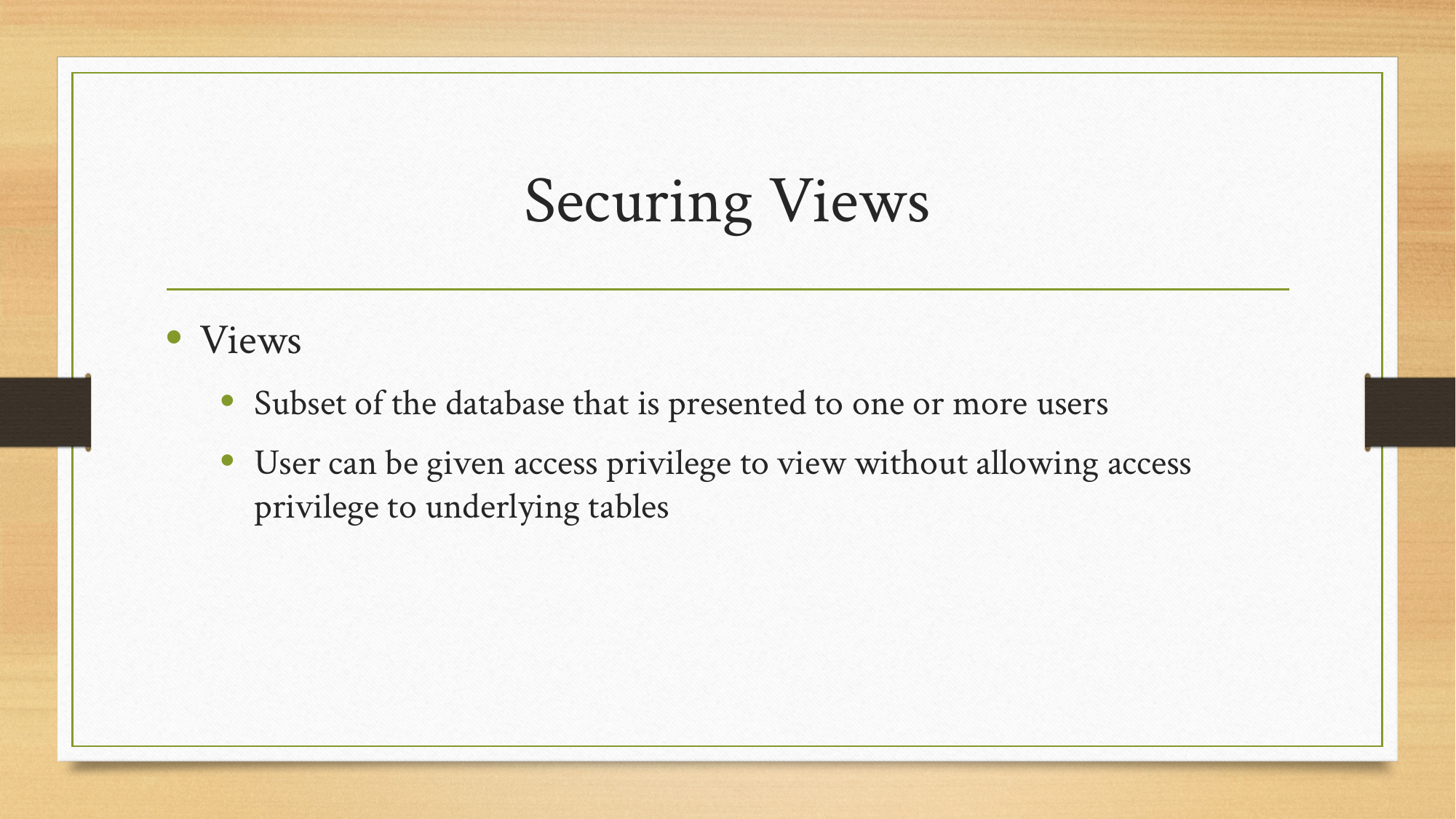

# Securing Views
Views
Subset of the database that is presented to one or more users
User can be given access privilege to view without allowing access privilege to underlying tables